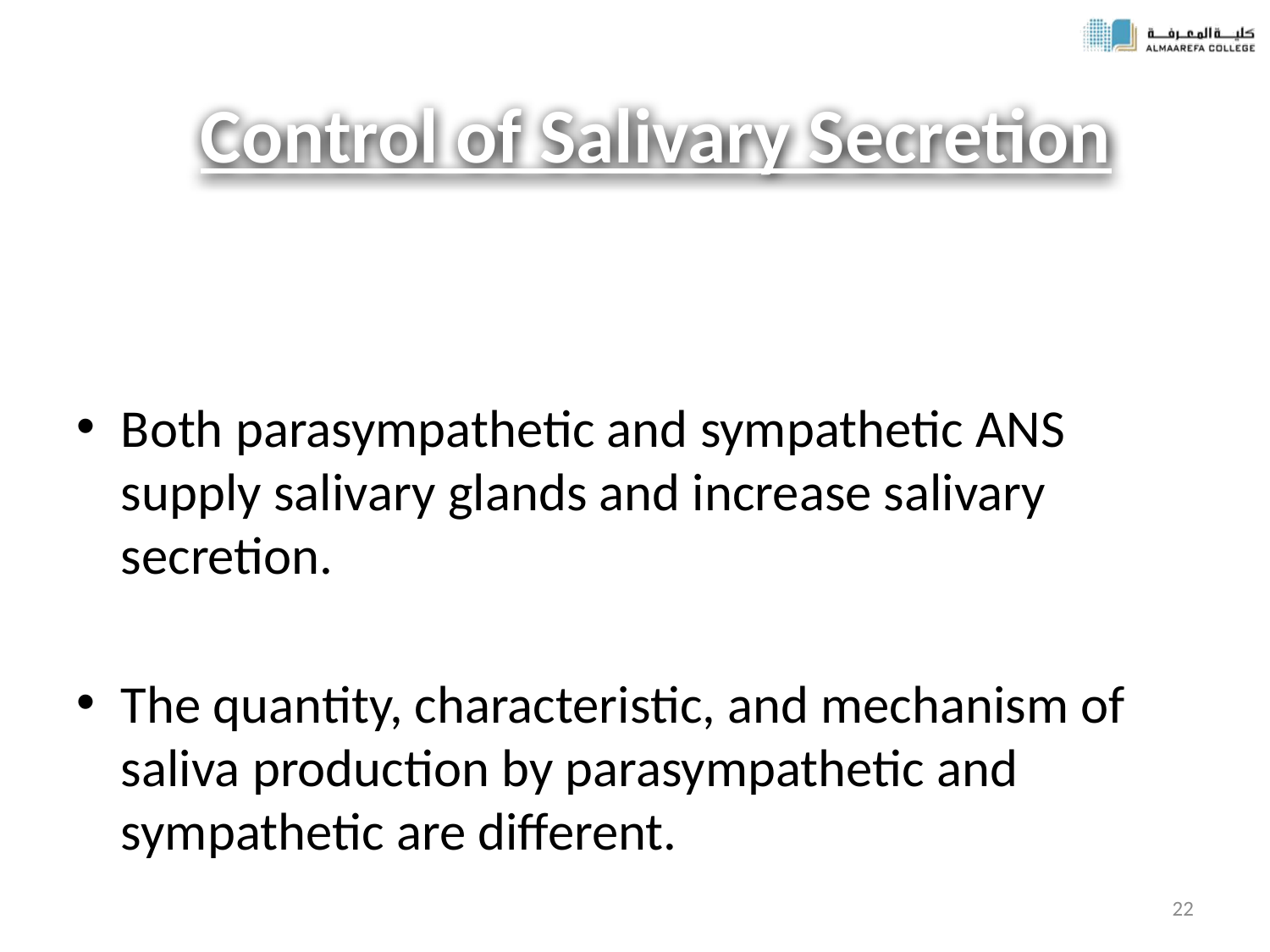

# Control of Salivary Secretion

Both parasympathetic and sympathetic ANS supply salivary glands and increase salivary secretion.

The quantity, characteristic, and mechanism of saliva production by parasympathetic and sympathetic are different.
22